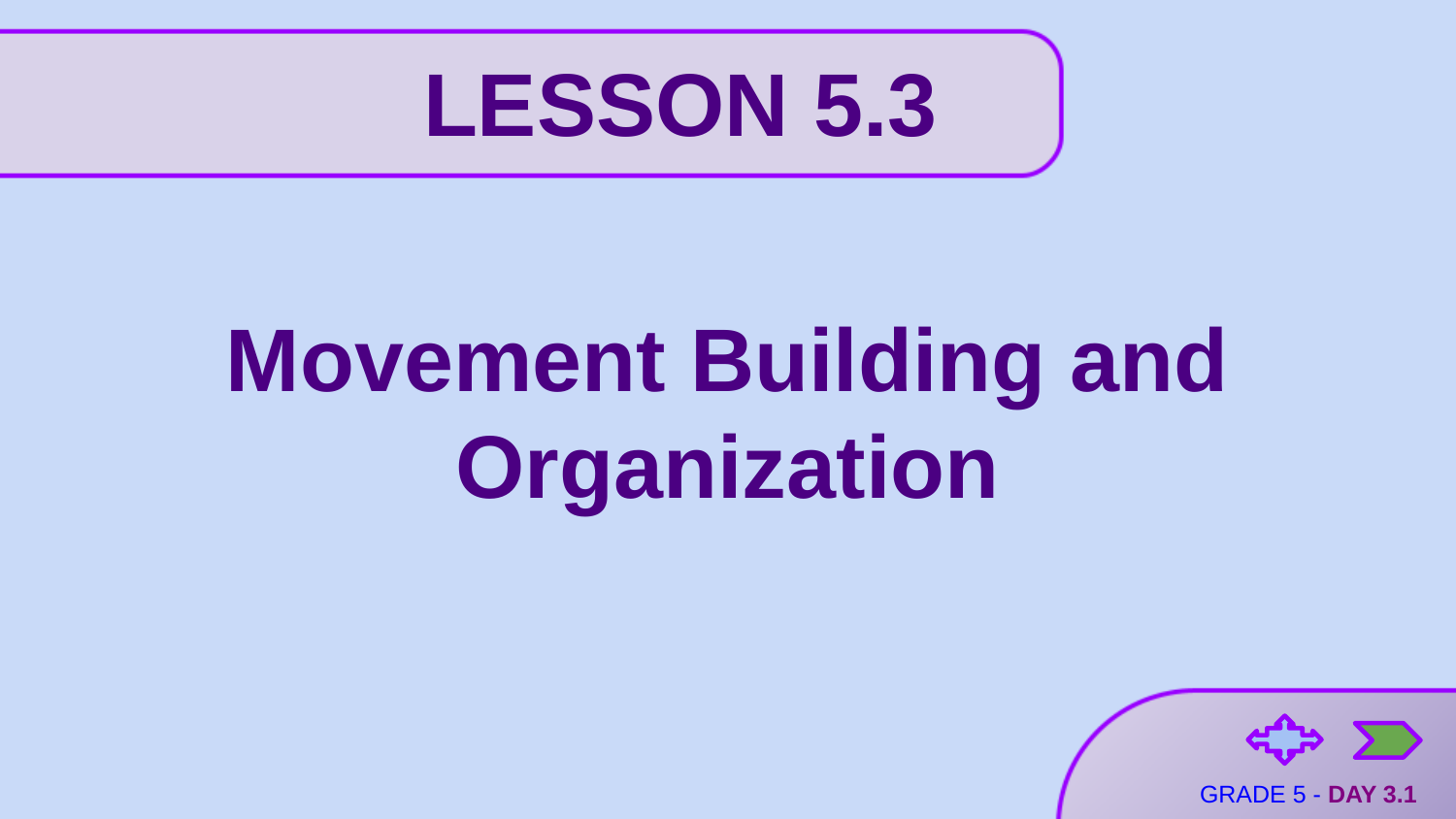

LESSON 5.3
# Movement Building and Organization

GRADE 5 - DAY 3.1